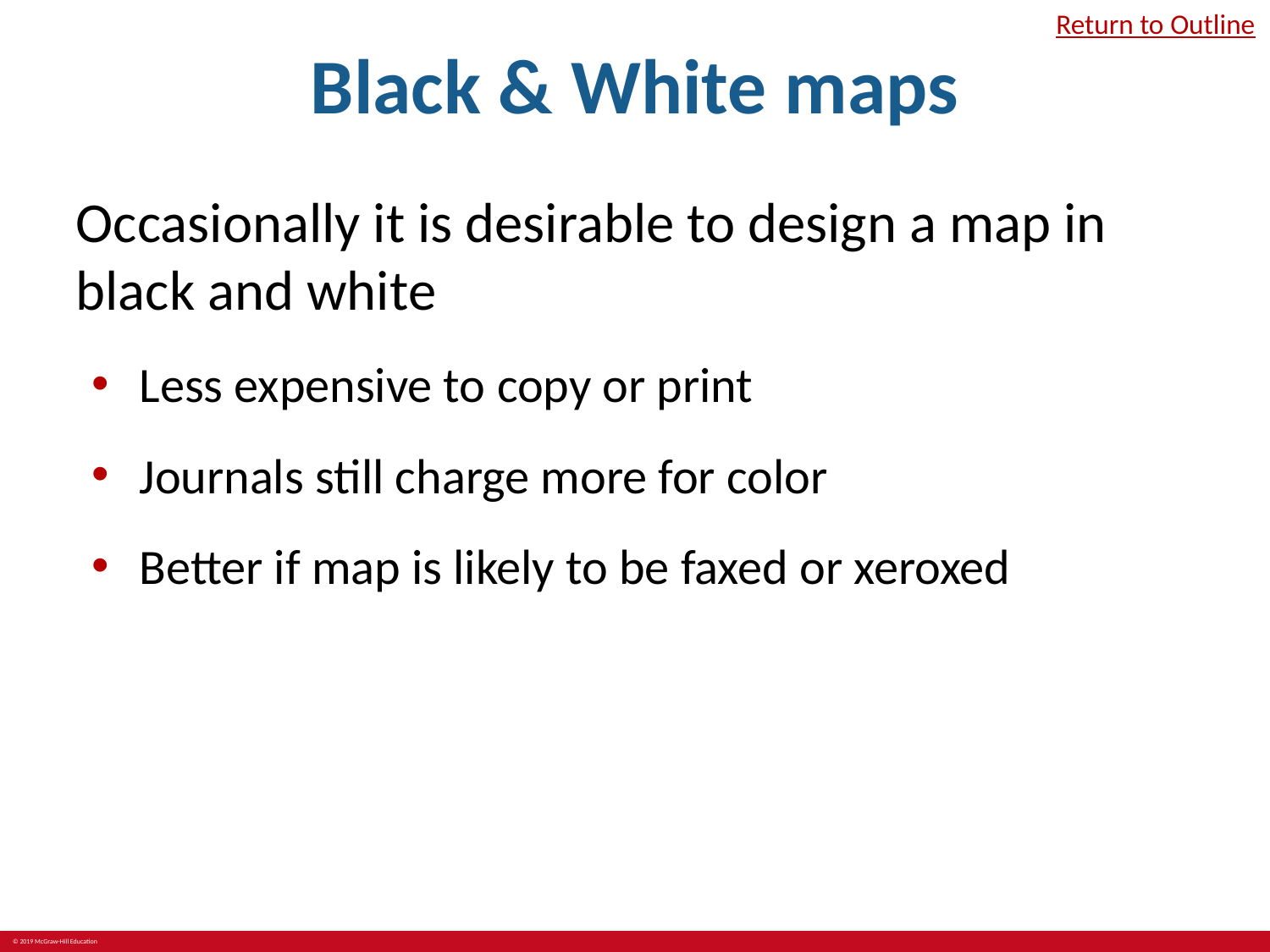

# Black & White maps
Return to Outline
Occasionally it is desirable to design a map in black and white
Less expensive to copy or print
Journals still charge more for color
Better if map is likely to be faxed or xeroxed